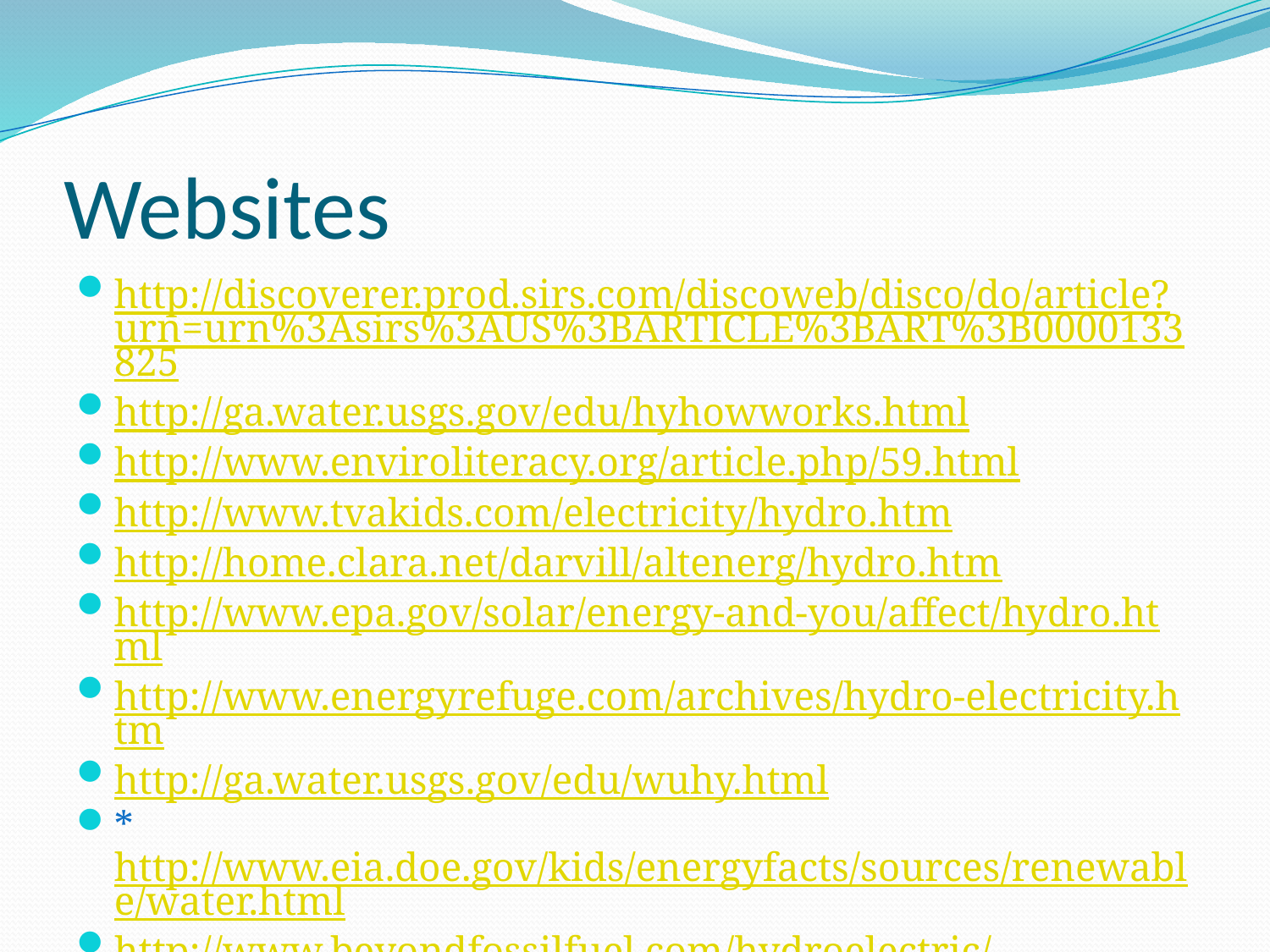

# Websites
http://discoverer.prod.sirs.com/discoweb/disco/do/article?urn=urn%3Asirs%3AUS%3BARTICLE%3BART%3B0000133825
http://ga.water.usgs.gov/edu/hyhowworks.html
http://www.enviroliteracy.org/article.php/59.html
http://www.tvakids.com/electricity/hydro.htm
http://home.clara.net/darvill/altenerg/hydro.htm
http://www.epa.gov/solar/energy-and-you/affect/hydro.html
http://www.energyrefuge.com/archives/hydro-electricity.htm
http://ga.water.usgs.gov/edu/wuhy.html
* http://www.eia.doe.gov/kids/energyfacts/sources/renewable/water.html
http://www.beyondfossilfuel.com/hydroelectric/
http://www.promotega.org/AAU06004/Hydroelectricity.htm